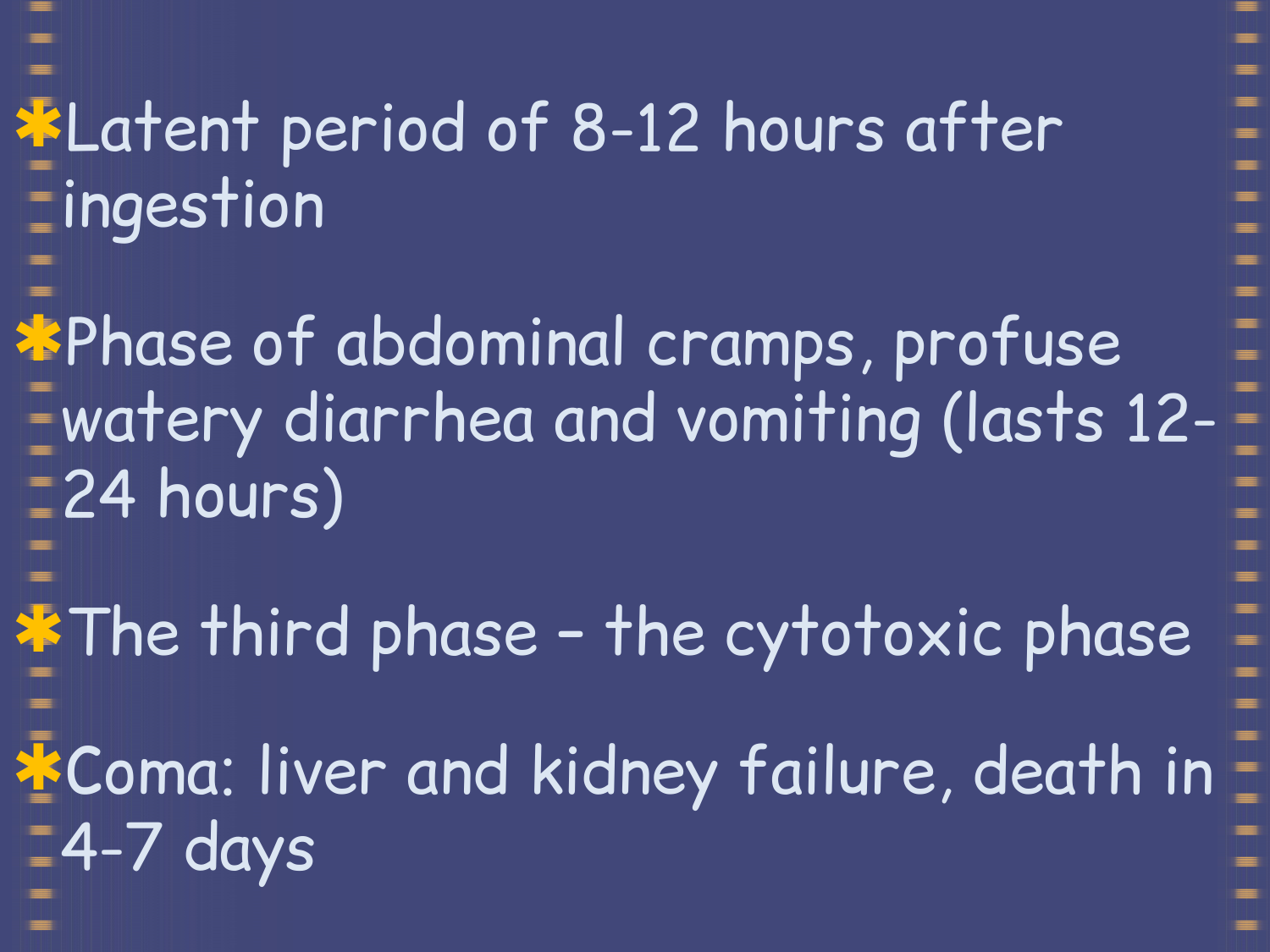

Latent period of 8-12 hours after ingestion

Phase of abdominal cramps, profuse watery diarrhea and vomiting (lasts 12-24 hours)

The third phase – the cytotoxic phase

Coma: liver and kidney failure, death in 4-7 days